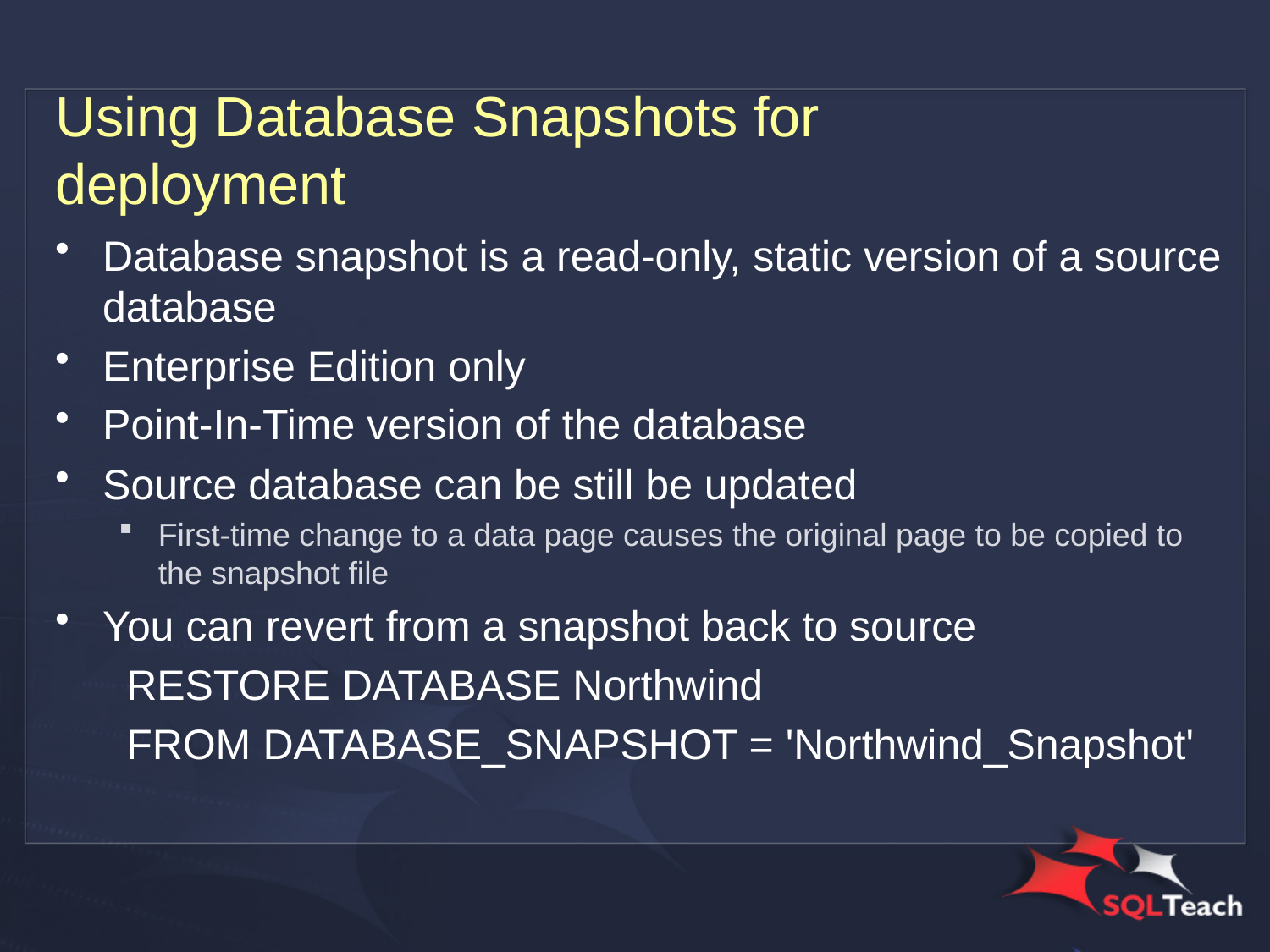

# Using Database Snapshots for deployment
Database snapshot is a read-only, static version of a source database
Enterprise Edition only
Point-In-Time version of the database
Source database can be still be updated
First-time change to a data page causes the original page to be copied to the snapshot file
You can revert from a snapshot back to source
	  RESTORE DATABASE Northwind
	  FROM DATABASE_SNAPSHOT = 'Northwind_Snapshot'